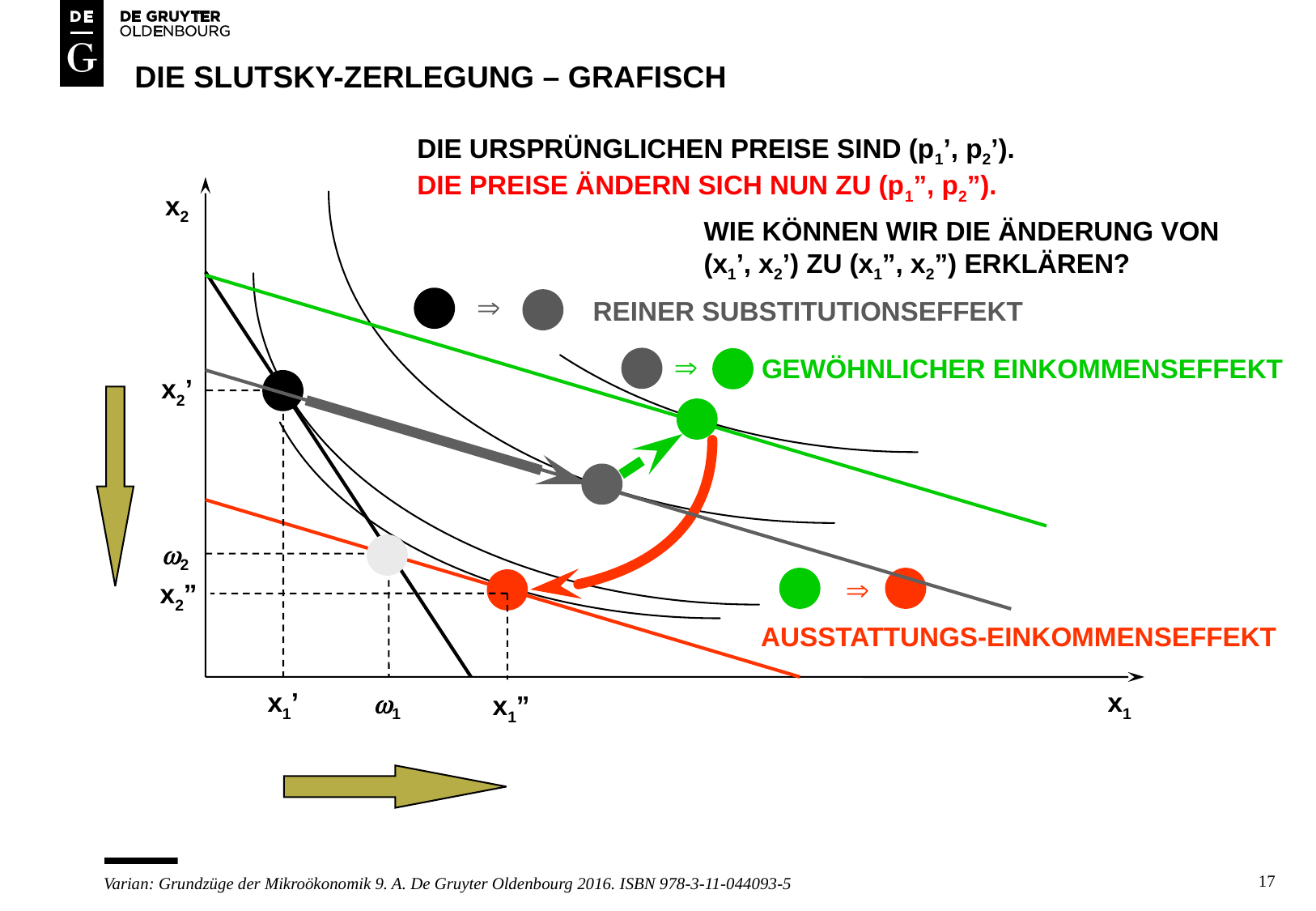

# Die slutsky-zerlegung – grafisch

DIE URSPRÜNGLICHEN PREISE SIND (p1’, p2’).
DIE PREISE ÄNDERN SICH NUN ZU (p1”, p2”).

x2

WIE KÖNNEN WIR DIE ÄNDERUNG VON (x1’, x2’) ZU (x1”, x2”) ERKLÄREN?

⇒

REINER SUBSTITUTIONSEFFEKT

⇒
GEWÖHNLICHER EINKOMMENSEFFEKT

x2’

ω2

⇒

x2”

AUSSTATTUNGS-EINKOMMENSEFFEKT

x1’
x1
ω1
x1”

17
Varian: Grundzüge der Mikroökonomik 9. A. De Gruyter Oldenbourg 2016. ISBN 978-3-11-044093-5